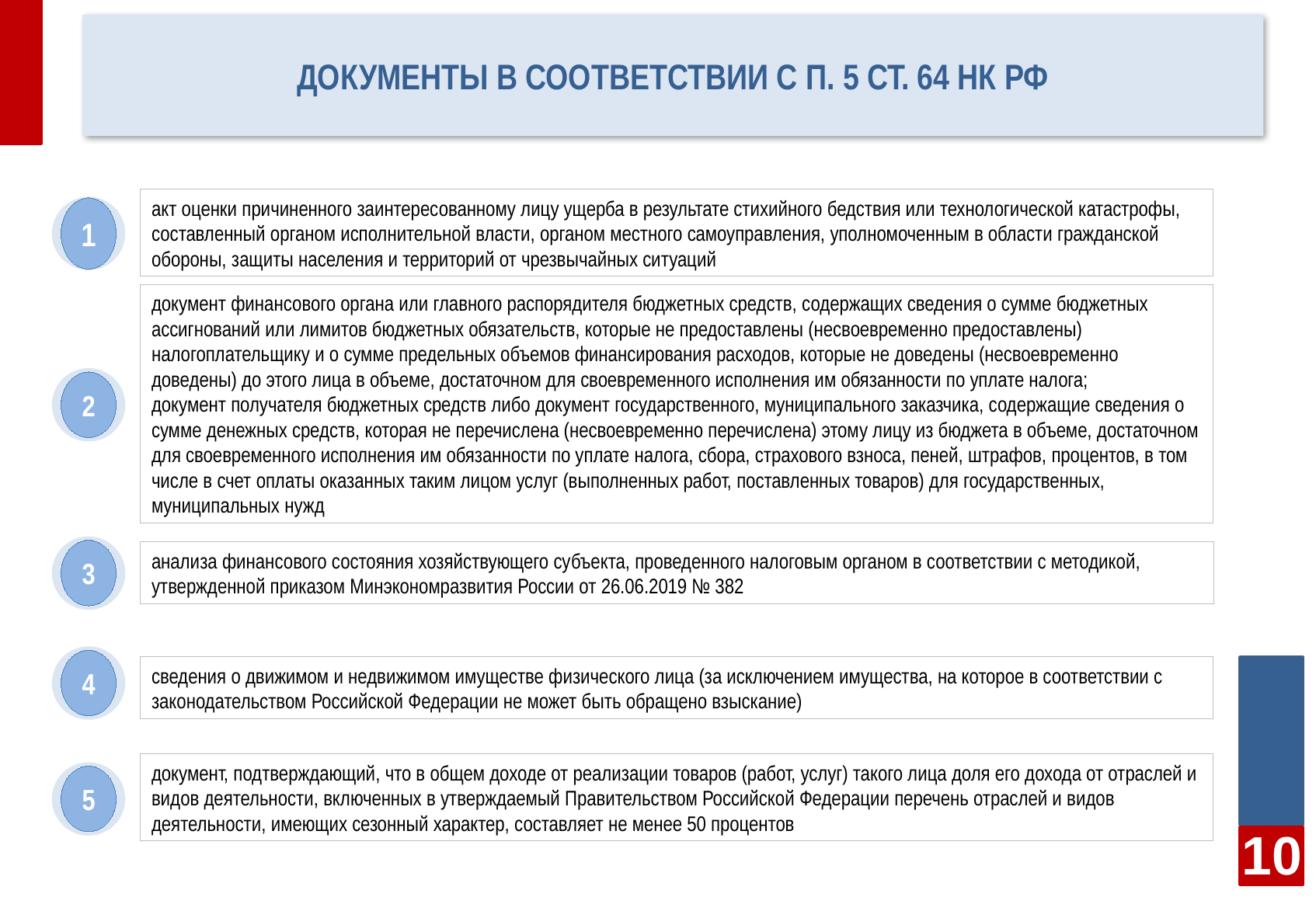

# Документы в соответствии с п. 5 ст. 64 НК РФ
акт оценки причиненного заинтересованному лицу ущерба в результате стихийного бедствия или технологической катастрофы, составленный органом исполнительной власти, органом местного самоуправления, уполномоченным в области гражданской обороны, защиты населения и территорий от чрезвычайных ситуаций

1
документ финансового органа или главного распорядителя бюджетных средств, содержащих сведения о сумме бюджетных ассигнований или лимитов бюджетных обязательств, которые не предоставлены (несвоевременно предоставлены) налогоплательщику и о сумме предельных объемов финансирования расходов, которые не доведены (несвоевременно доведены) до этого лица в объеме, достаточном для своевременного исполнения им обязанности по уплате налога;
документ получателя бюджетных средств либо документ государственного, муниципального заказчика, содержащие сведения о сумме денежных средств, которая не перечислена (несвоевременно перечислена) этому лицу из бюджета в объеме, достаточном для своевременного исполнения им обязанности по уплате налога, сбора, страхового взноса, пеней, штрафов, процентов, в том числе в счет оплаты оказанных таким лицом услуг (выполненных работ, поставленных товаров) для государственных, муниципальных нужд

2

3
анализа финансового состояния хозяйствующего субъекта, проведенного налоговым органом в соответствии с методикой, утвержденной приказом Минэкономразвития России от 26.06.2019 № 382

4
сведения о движимом и недвижимом имуществе физического лица (за исключением имущества, на которое в соответствии с законодательством Российской Федерации не может быть обращено взыскание)
документ, подтверждающий, что в общем доходе от реализации товаров (работ, услуг) такого лица доля его дохода от отраслей и видов деятельности, включенных в утверждаемый Правительством Российской Федерации перечень отраслей и видов деятельности, имеющих сезонный характер, составляет не менее 50 процентов

5
10